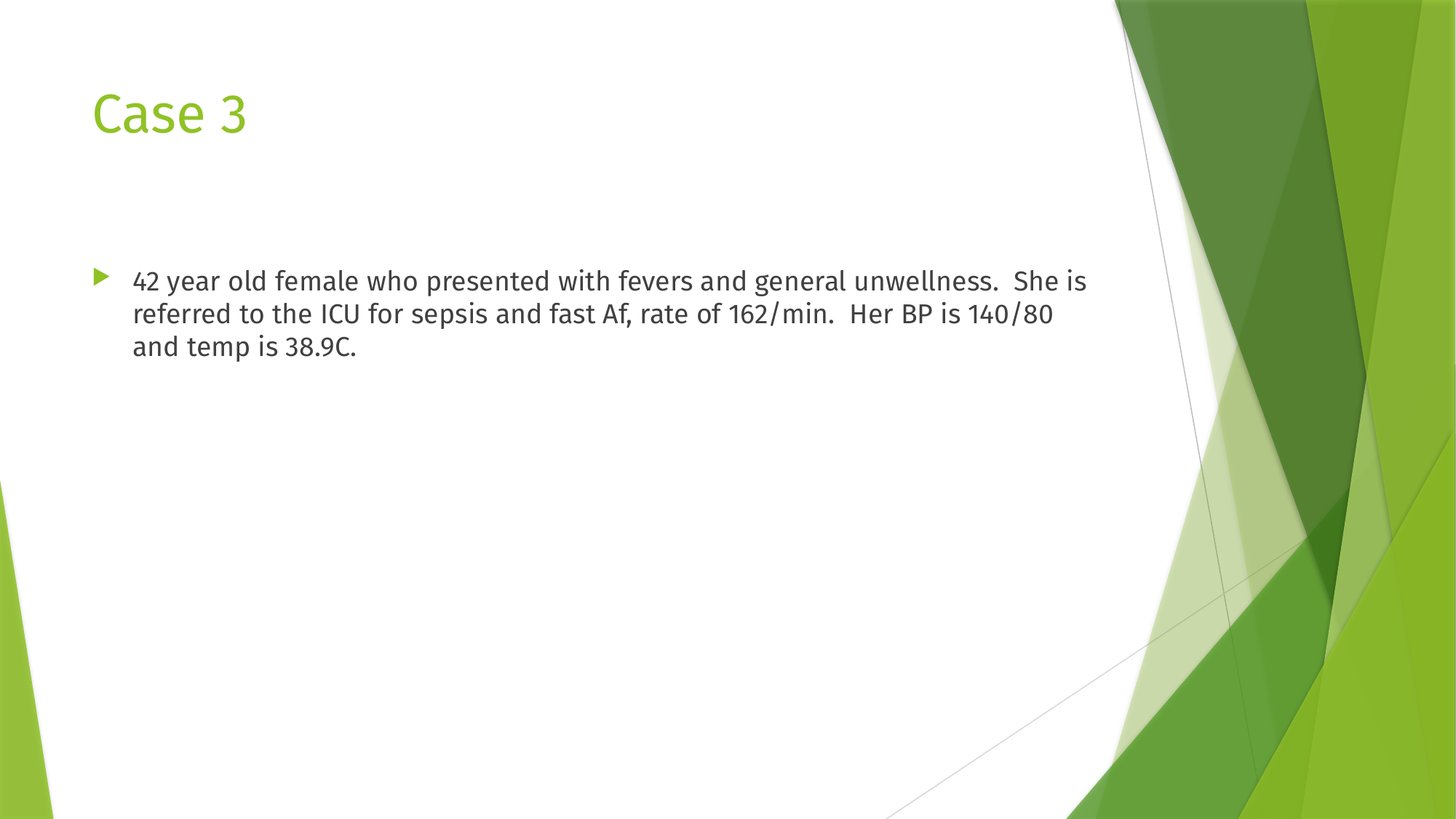

# Case 3
42 year old female who presented with fevers and general unwellness.  She is referred to the ICU for sepsis and fast Af, rate of 162/min.  Her BP is 140/80 and temp is 38.9C.